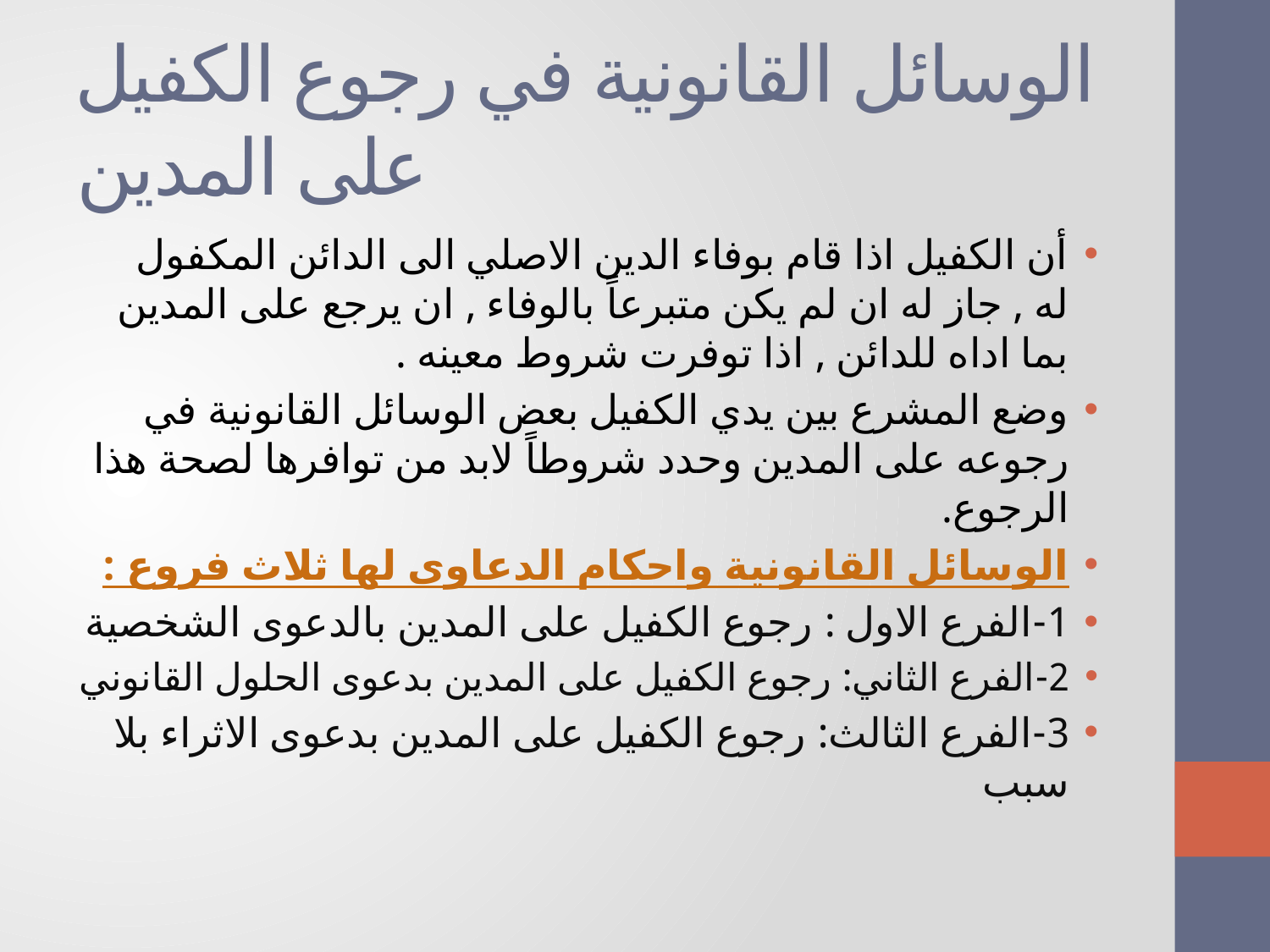

# الوسائل القانونية في رجوع الكفيل على المدين
أن الكفيل اذا قام بوفاء الدين الاصلي الى الدائن المكفول له , جاز له ان لم يكن متبرعاً بالوفاء , ان يرجع على المدين بما اداه للدائن , اذا توفرت شروط معينه .
وضع المشرع بين يدي الكفيل بعض الوسائل القانونية في رجوعه على المدين وحدد شروطاً لابد من توافرها لصحة هذا الرجوع.
الوسائل القانونية واحكام الدعاوى لها ثلاث فروع :
1-الفرع الاول : رجوع الكفيل على المدين بالدعوى الشخصية
2-الفرع الثاني: رجوع الكفيل على المدين بدعوى الحلول القانوني
3-الفرع الثالث: رجوع الكفيل على المدين بدعوى الاثراء بلا سبب